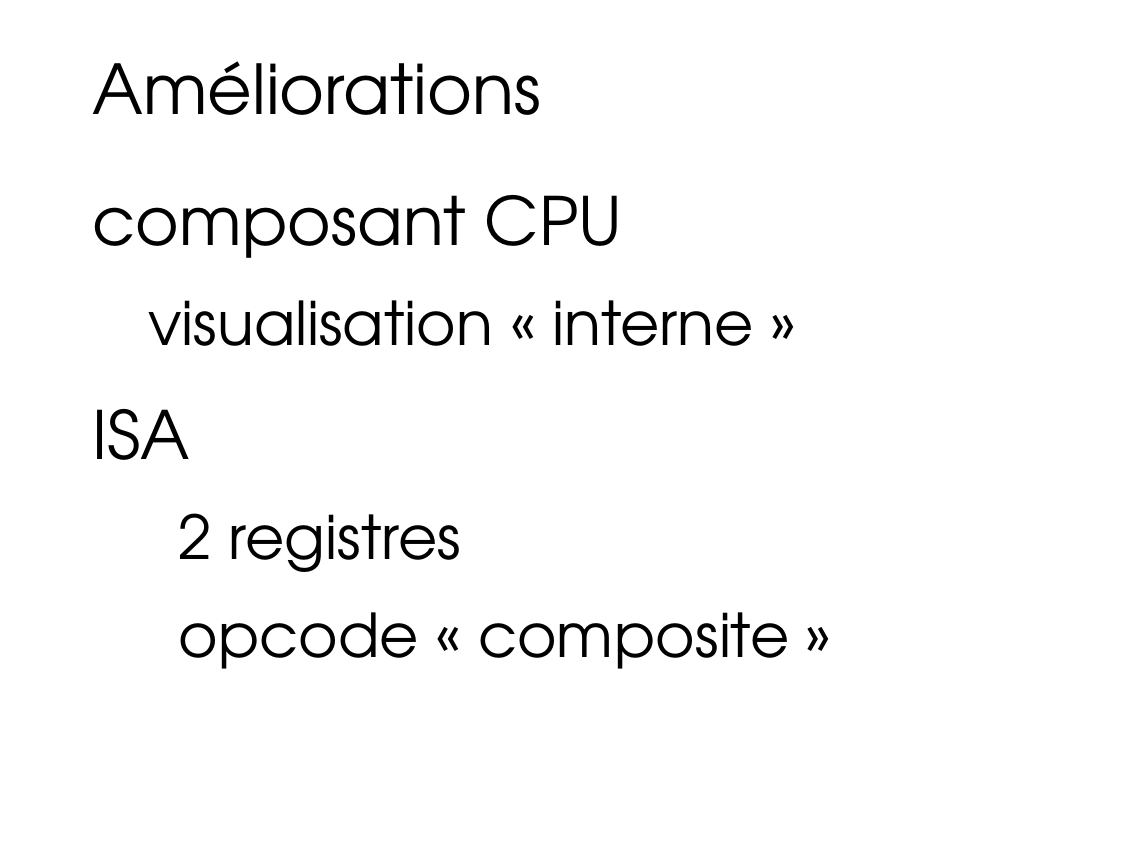

# Améliorations
composant CPU
visualisation « interne »
ISA
2 registres
opcode « composite »